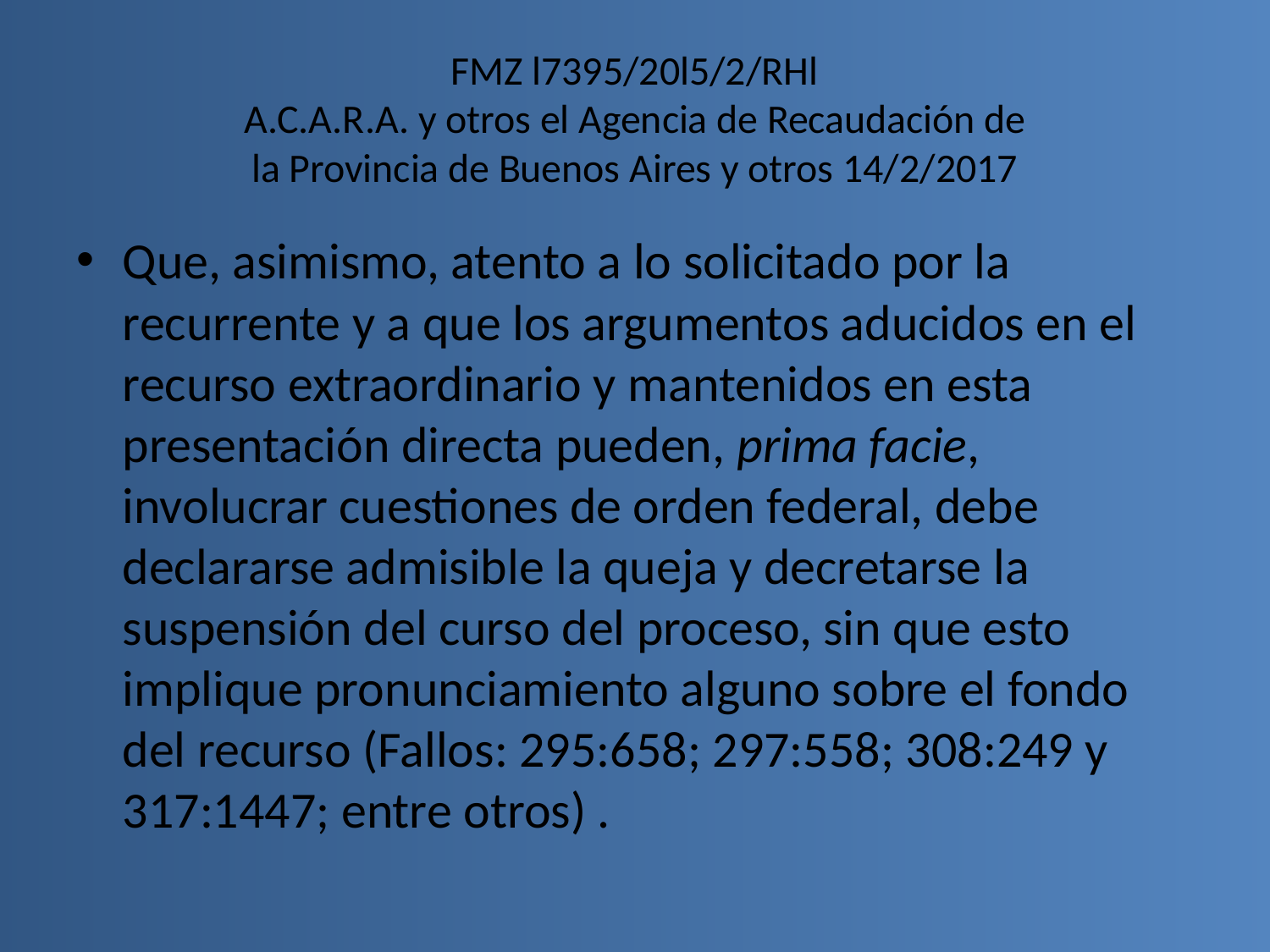

# FMZ l7395/20l5/2/RHl A.C.A.R.A. y otros el Agencia de Recaudación de la Provincia de Buenos Aires y otros 14/2/2017
Que, asimismo, atento a lo solicitado por la  recurrente y a que los argumentos aducidos en el recurso extraordinario y mantenidos en esta presentación directa pueden, prima facie, involucrar cuestiones de orden federal, debe declararse admisible la queja y decretarse la suspensión del curso del proceso, sin que esto implique pronunciamiento alguno sobre el fondo del recurso (Fallos: 295:658; 297:558; 308:249 y 317:1447; entre otros) .